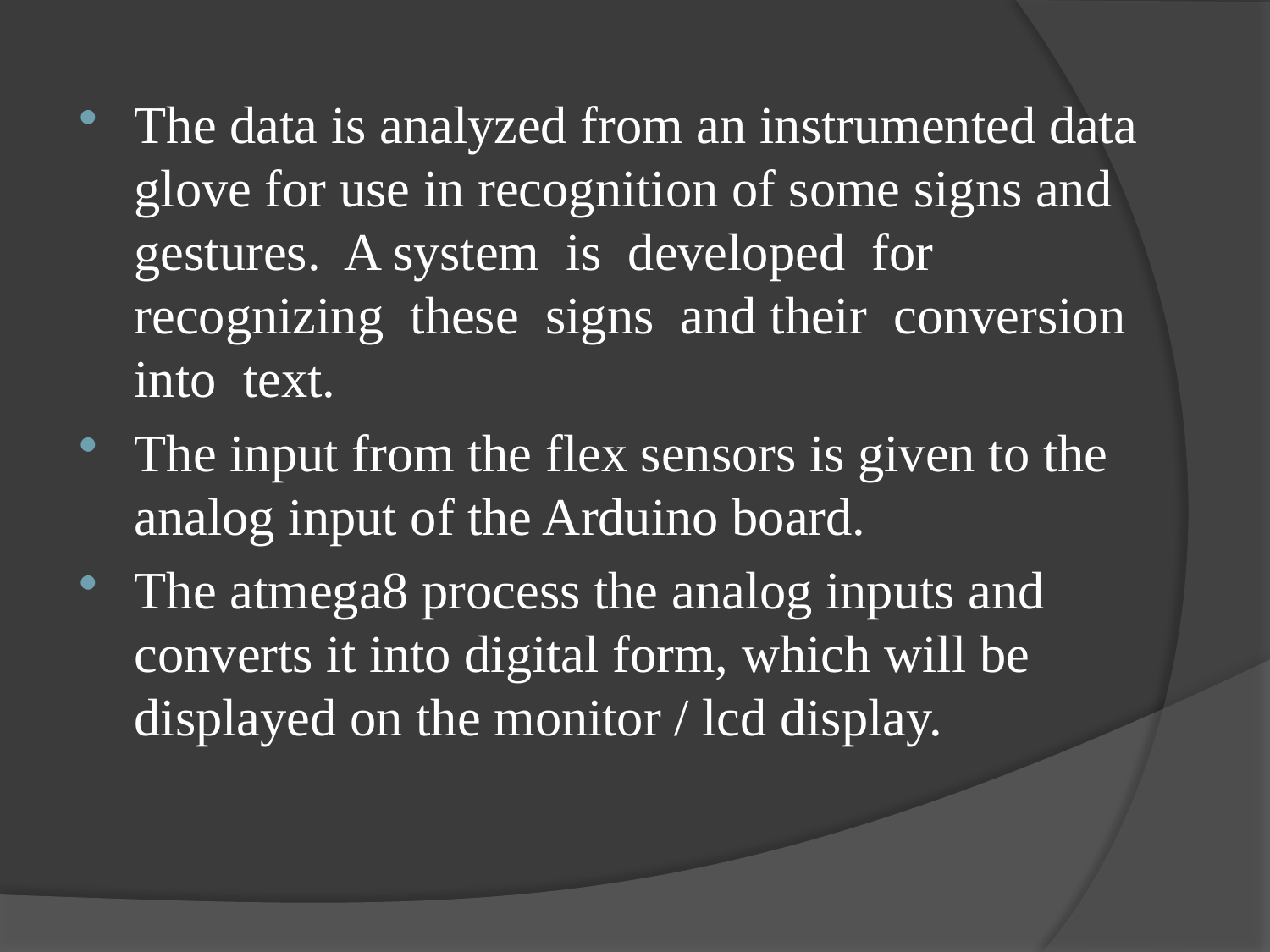

The data is analyzed from an instrumented data glove for use in recognition of some signs and gestures.  A system  is  developed  for  recognizing  these  signs  and their  conversion  into  text.
The input from the flex sensors is given to the analog input of the Arduino board.
The atmega8 process the analog inputs and converts it into digital form, which will be displayed on the monitor / lcd display.